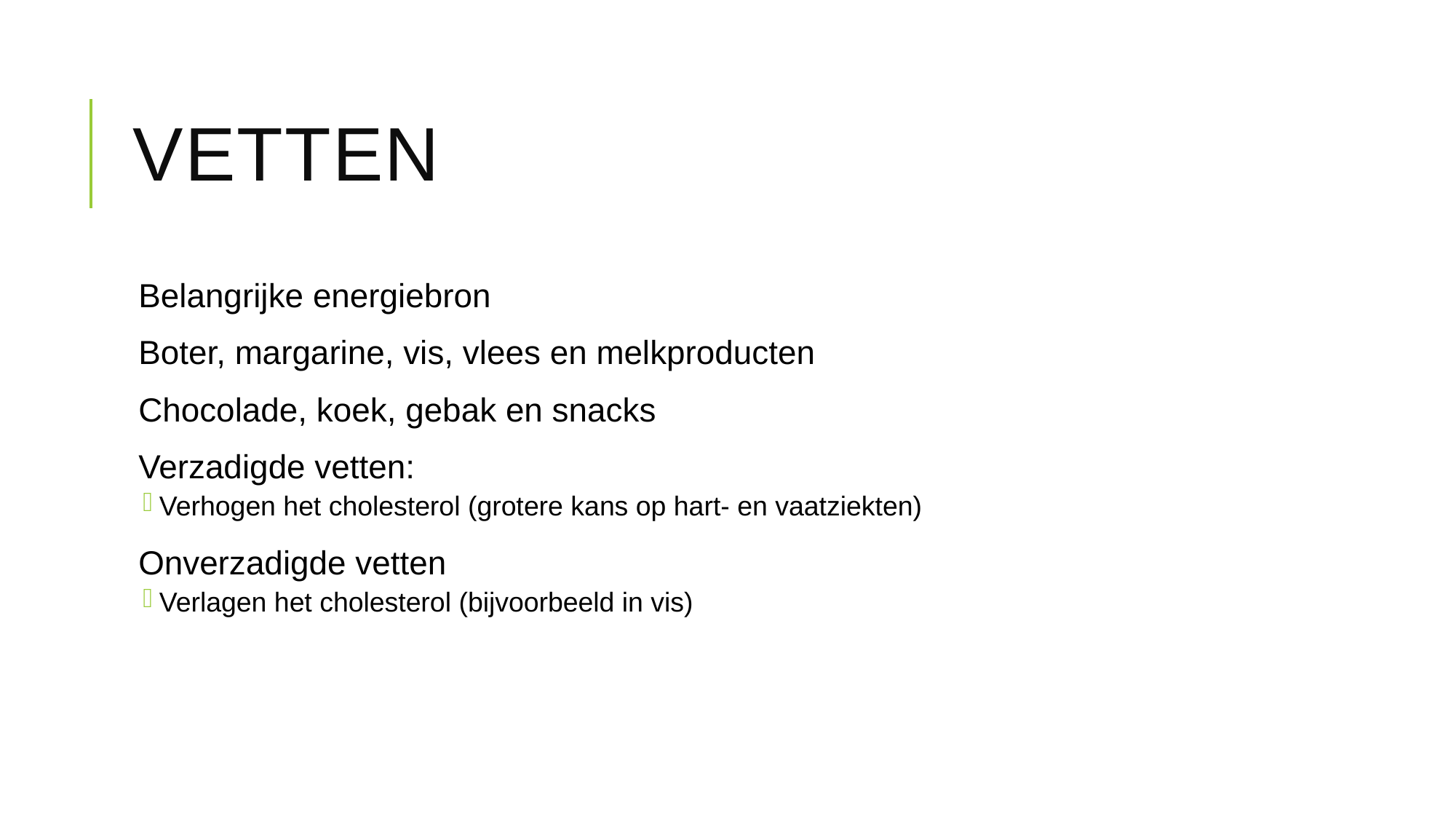

# Vetten
Belangrijke energiebron
Boter, margarine, vis, vlees en melkproducten
Chocolade, koek, gebak en snacks
Verzadigde vetten:
Verhogen het cholesterol (grotere kans op hart- en vaatziekten)
Onverzadigde vetten
Verlagen het cholesterol (bijvoorbeeld in vis)